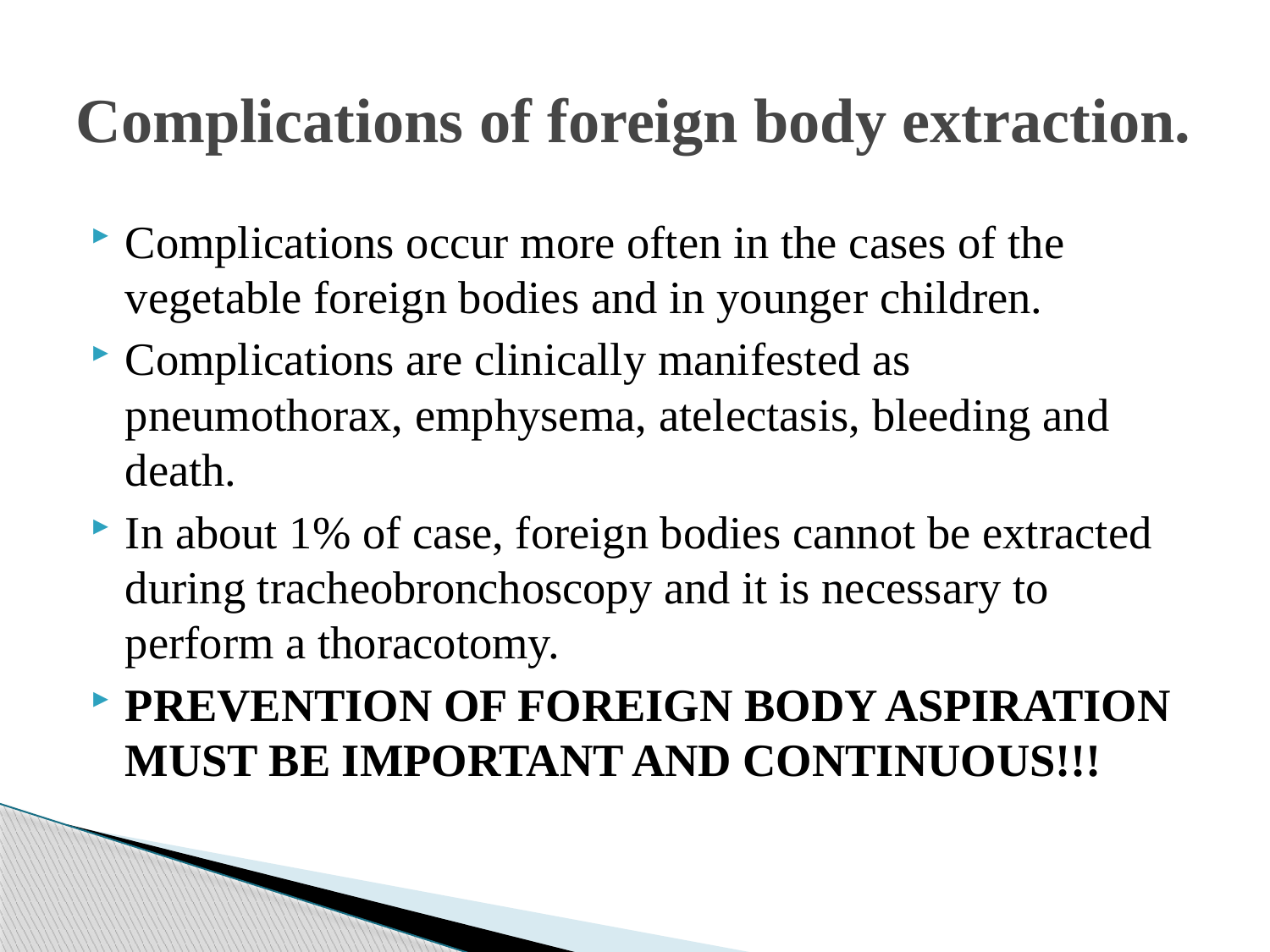

# Complications of foreign body extraction.
Complications occur more often in the cases of the vegetable foreign bodies and in younger children.
Complications are clinically manifested as pneumothorax, emphysema, atelectasis, bleeding and death.
In about 1% of case, foreign bodies cannot be extracted during tracheobronchoscopy and it is necessary to perform a thoracotomy.
PREVENTION OF FOREIGN BODY ASPIRATION MUST BE IMPORTANT AND CONTINUOUS!!!